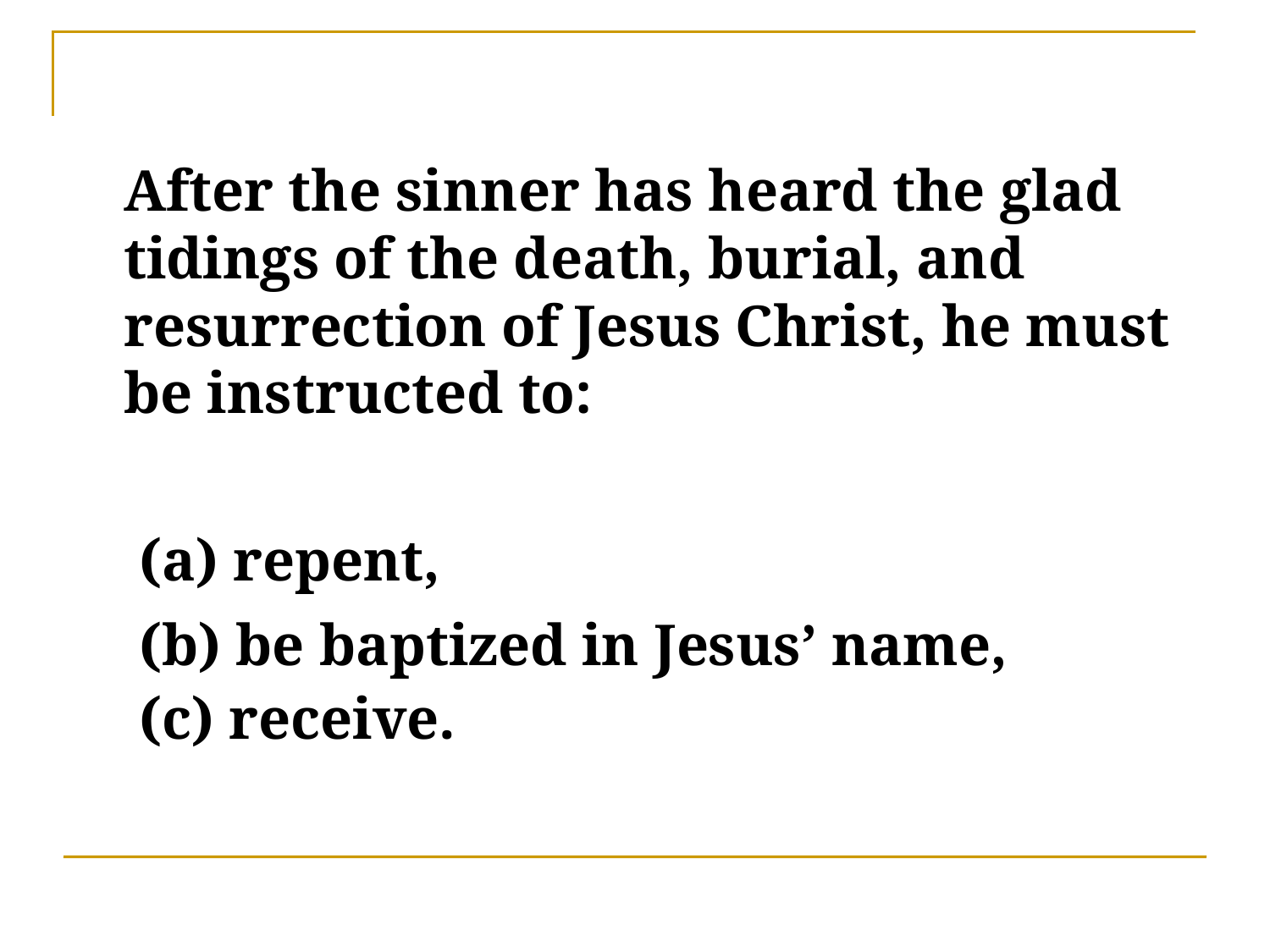

After the sinner has heard the glad tidings of the death, burial, and resurrection of Jesus Christ, he must be instructed to:

(a) repent,

	(b) be baptized in Jesus’ name,

(c) receive.